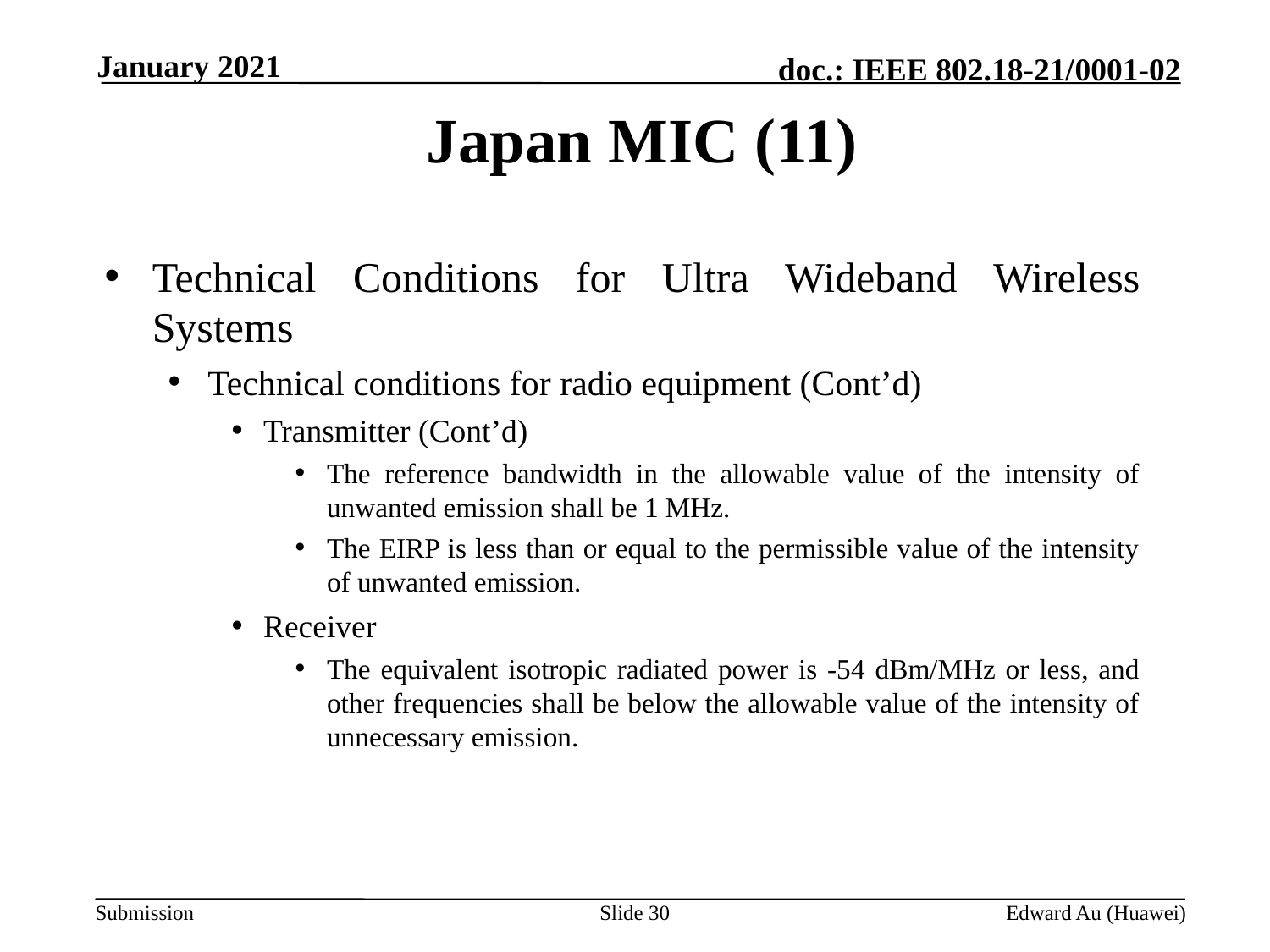

January 2021
# Japan MIC (11)
Technical Conditions for Ultra Wideband Wireless Systems
Technical conditions for radio equipment (Cont’d)
Transmitter (Cont’d)
The reference bandwidth in the allowable value of the intensity of unwanted emission shall be 1 MHz.
The EIRP is less than or equal to the permissible value of the intensity of unwanted emission.
Receiver
The equivalent isotropic radiated power is -54 dBm/MHz or less, and other frequencies shall be below the allowable value of the intensity of unnecessary emission.

Slide 30
Edward Au (Huawei)